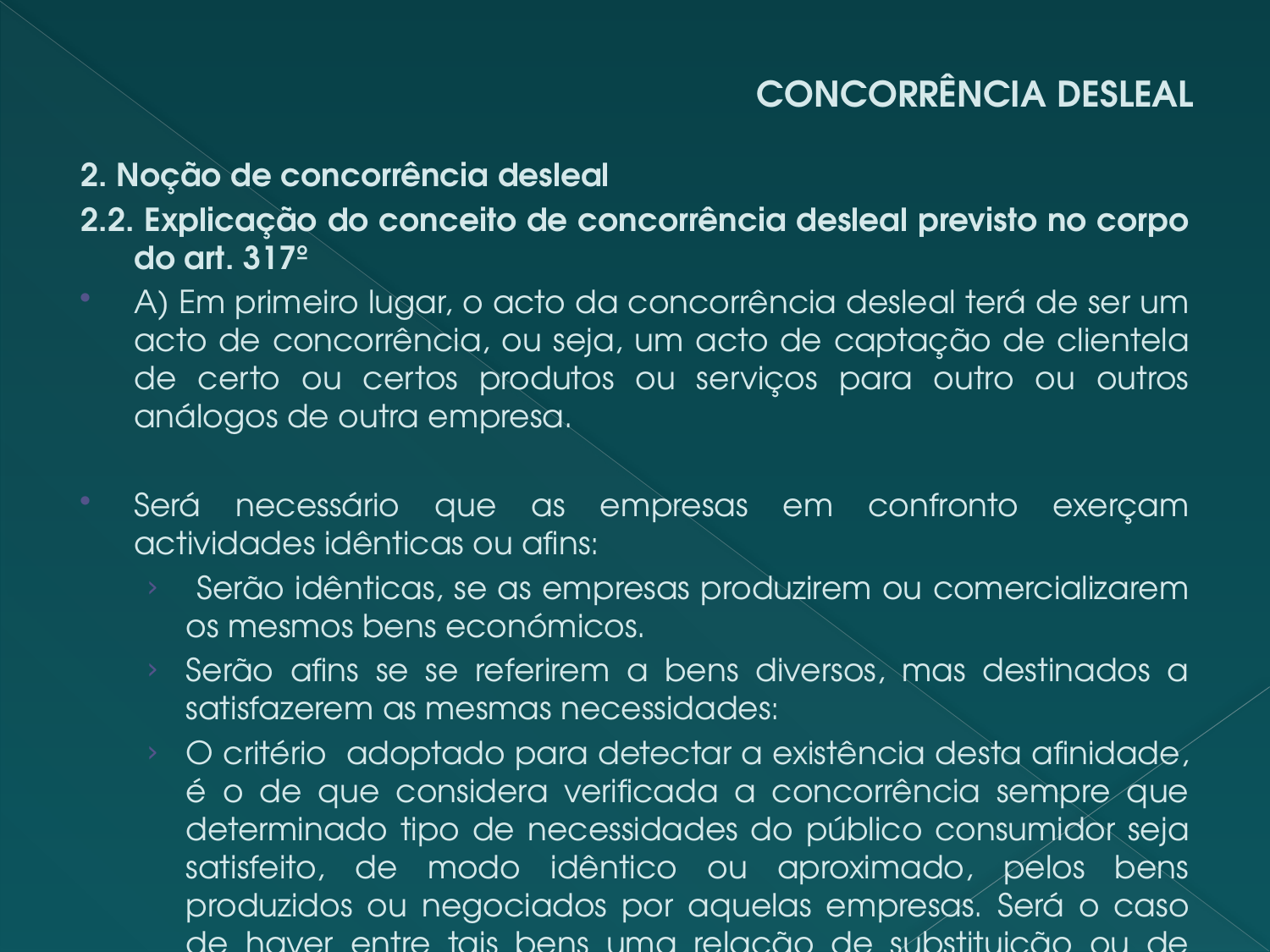

# CONCORRÊNCIA DESLEAL
2. Noção de concorrência desleal
2.2. Explicação do conceito de concorrência desleal previsto no corpo do art. 317º
A) Em primeiro lugar, o acto da concorrência desleal terá de ser um acto de concorrência, ou seja, um acto de captação de clientela de certo ou certos produtos ou serviços para outro ou outros análogos de outra empresa.

Será necessário que as empresas em confronto exerçam actividades idênticas ou afins:
 Serão idênticas, se as empresas produzirem ou comercializarem os mesmos bens económicos.
Serão afins se se referirem a bens diversos, mas destinados a satisfazerem as mesmas necessidades:
O critério  adoptado para detectar a existência desta afinidade, é o de que considera verificada a concorrência sempre que determinado tipo de necessidades do público consumidor seja satisfeito, de modo idêntico ou aproximado, pelos bens produzidos ou negociados por aquelas empresas. Será o caso de haver entre tais bens uma relação de substituição ou de complementaridade.